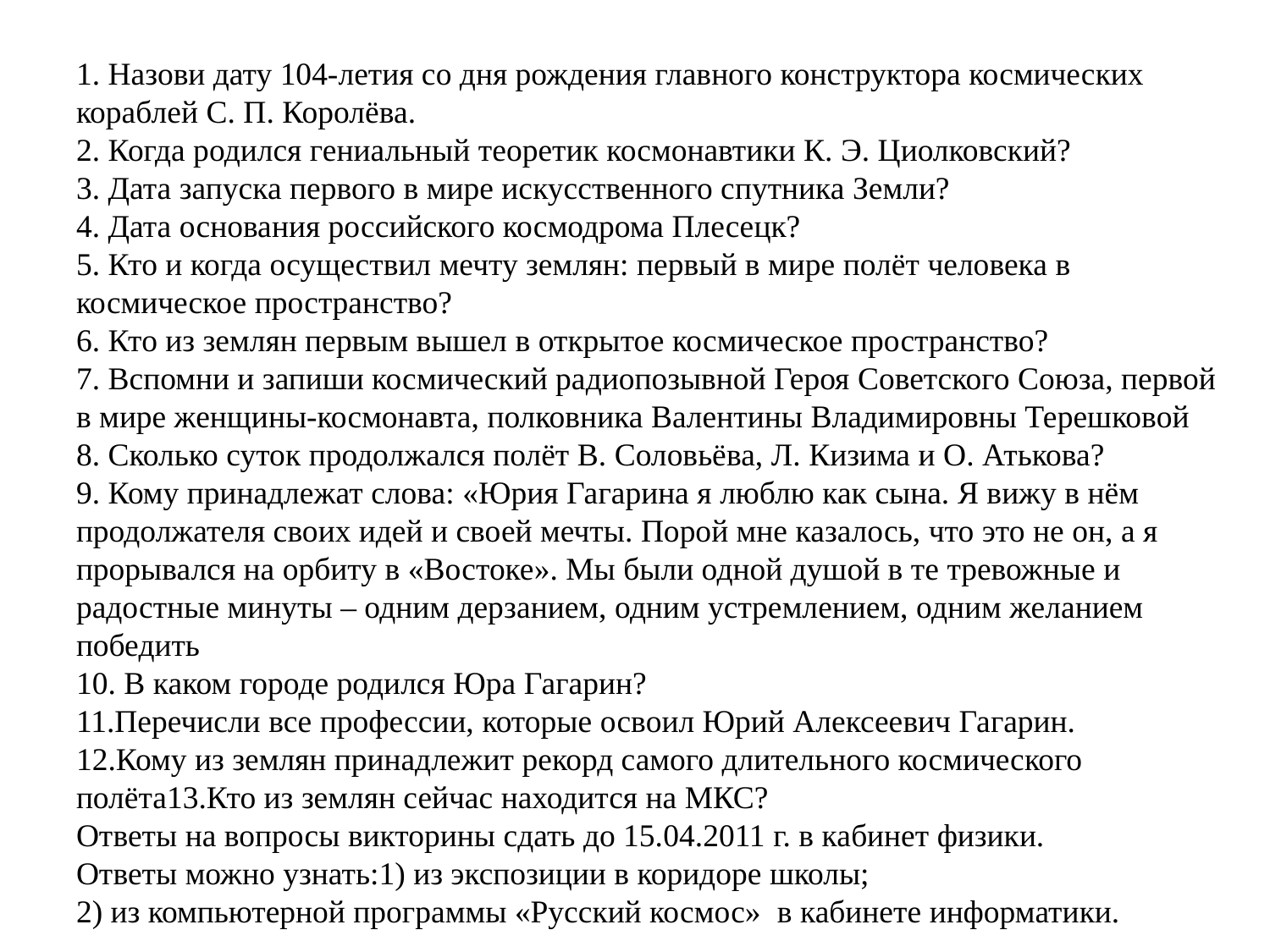

1. Назови дату 104-летия со дня рождения главного конструктора космических кораблей С. П. Королёва.
2. Когда родился гениальный теоретик космонавтики К. Э. Циолковский?
3. Дата запуска первого в мире искусственного спутника Земли?
4. Дата основания российского космодрома Плесецк?
5. Кто и когда осуществил мечту землян: первый в мире полёт человека в космическое пространство?
6. Кто из землян первым вышел в открытое космическое пространство?
7. Вспомни и запиши космический радиопозывной Героя Советского Союза, первой в мире женщины-космонавта, полковника Валентины Владимировны Терешковой
8. Сколько суток продолжался полёт В. Соловьёва, Л. Кизима и О. Атькова?
9. Кому принадлежат слова: «Юрия Гагарина я люблю как сына. Я вижу в нём продолжателя своих идей и своей мечты. Порой мне казалось, что это не он, а я прорывался на орбиту в «Востоке». Мы были одной душой в те тревожные и радостные минуты – одним дерзанием, одним устремлением, одним желанием победить
10. В каком городе родился Юра Гагарин?
11.Перечисли все профессии, которые освоил Юрий Алексеевич Гагарин.
12.Кому из землян принадлежит рекорд самого длительного космического полёта13.Кто из землян сейчас находится на МКС?
Ответы на вопросы викторины сдать до 15.04.2011 г. в кабинет физики.
Ответы можно узнать:1) из экспозиции в коридоре школы;
2) из компьютерной программы «Русский космос»  в кабинете информатики.